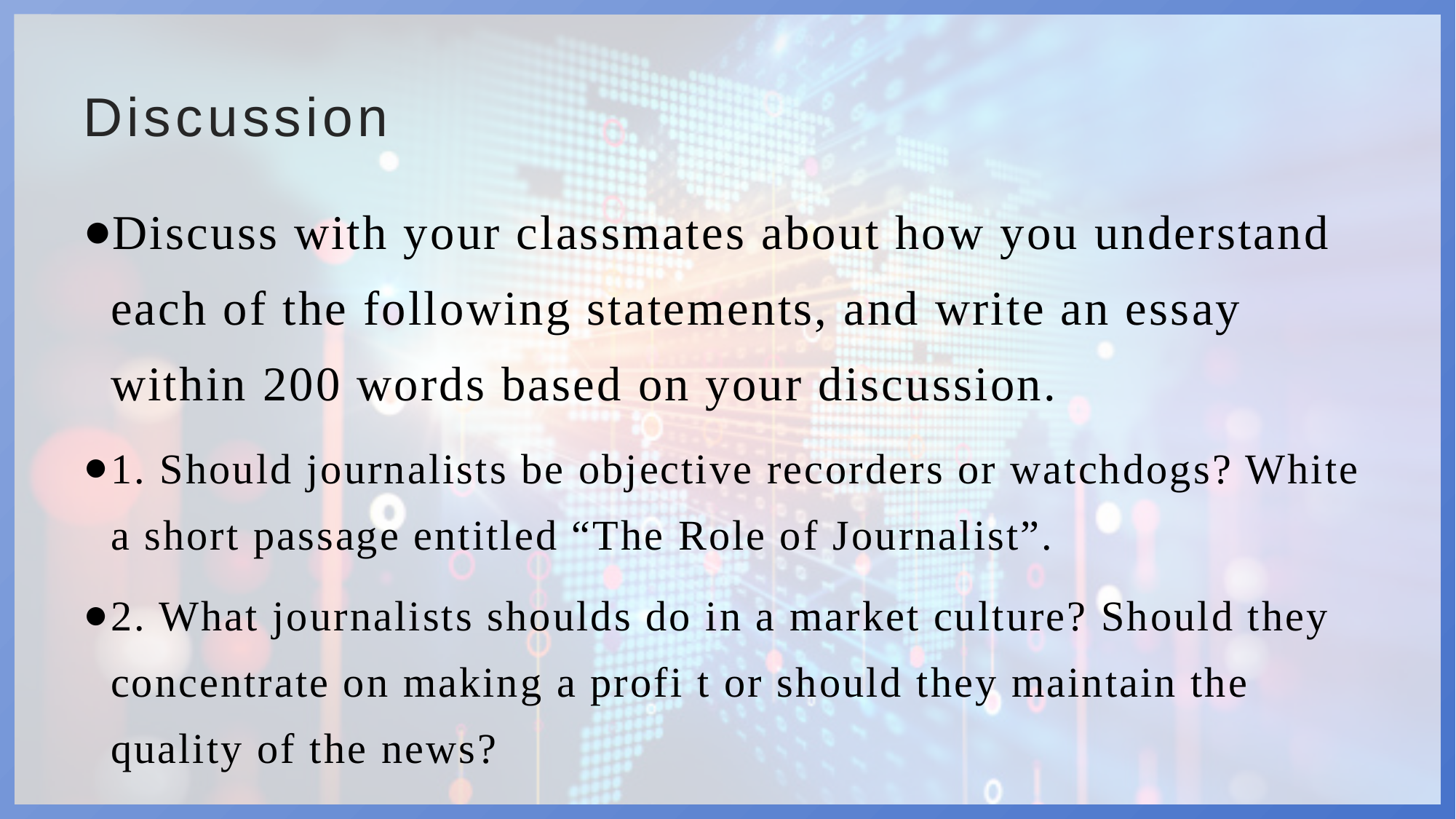

# Discussion
Discuss with your classmates about how you understand each of the following statements, and write an essay within 200 words based on your discussion.
1. Should journalists be objective recorders or watchdogs? White a short passage entitled “The Role of Journalist”.
2. What journalists shoulds do in a market culture? Should they concentrate on making a profi t or should they maintain the quality of the news?